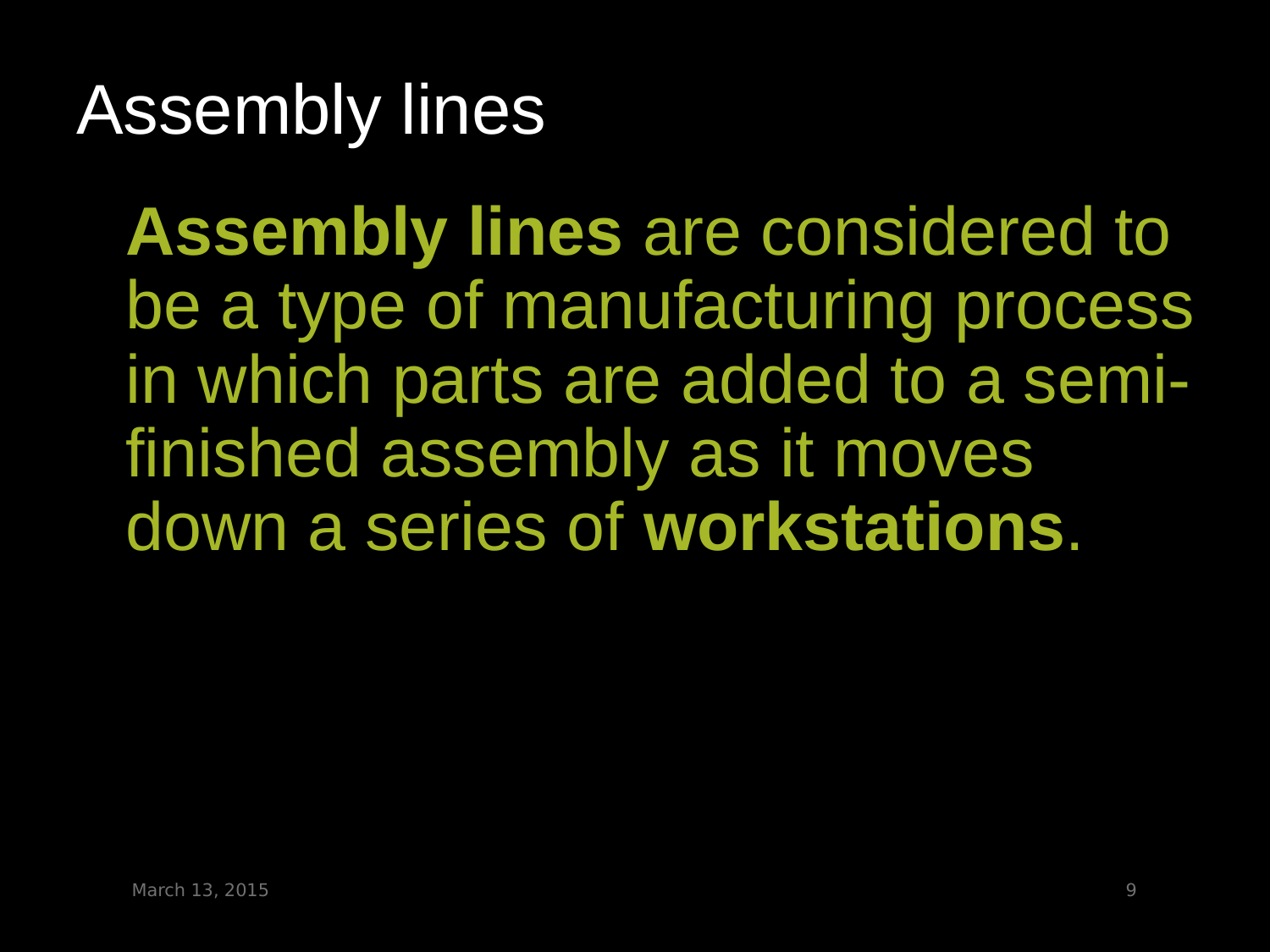

# Assembly lines

Assembly lines are considered to be a type of manufacturing process in which parts are added to a semi-finished assembly as it moves down a series of workstations.

March 13, 2015
9